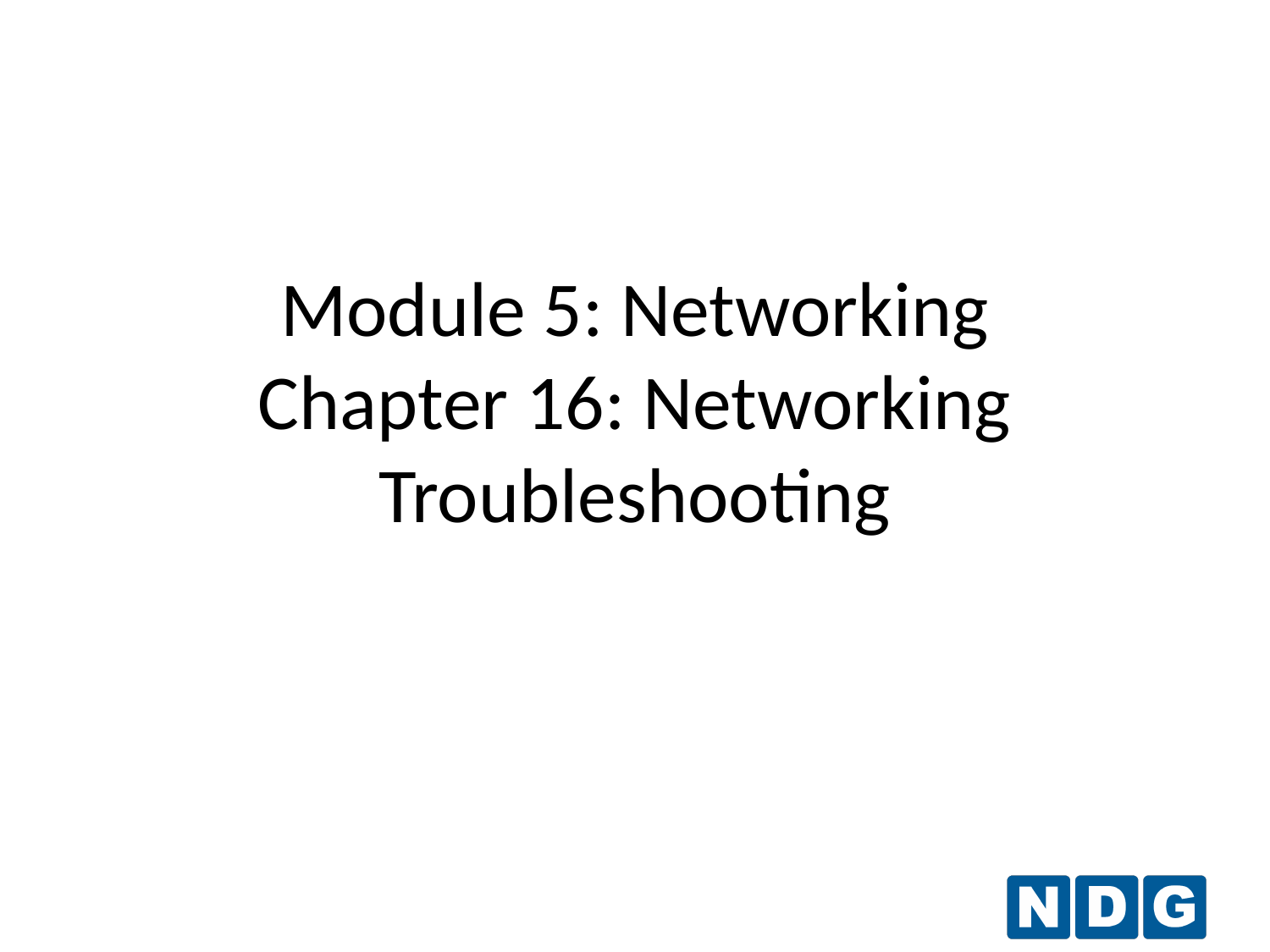

# Module 5: Networking Chapter 16: Networking Troubleshooting